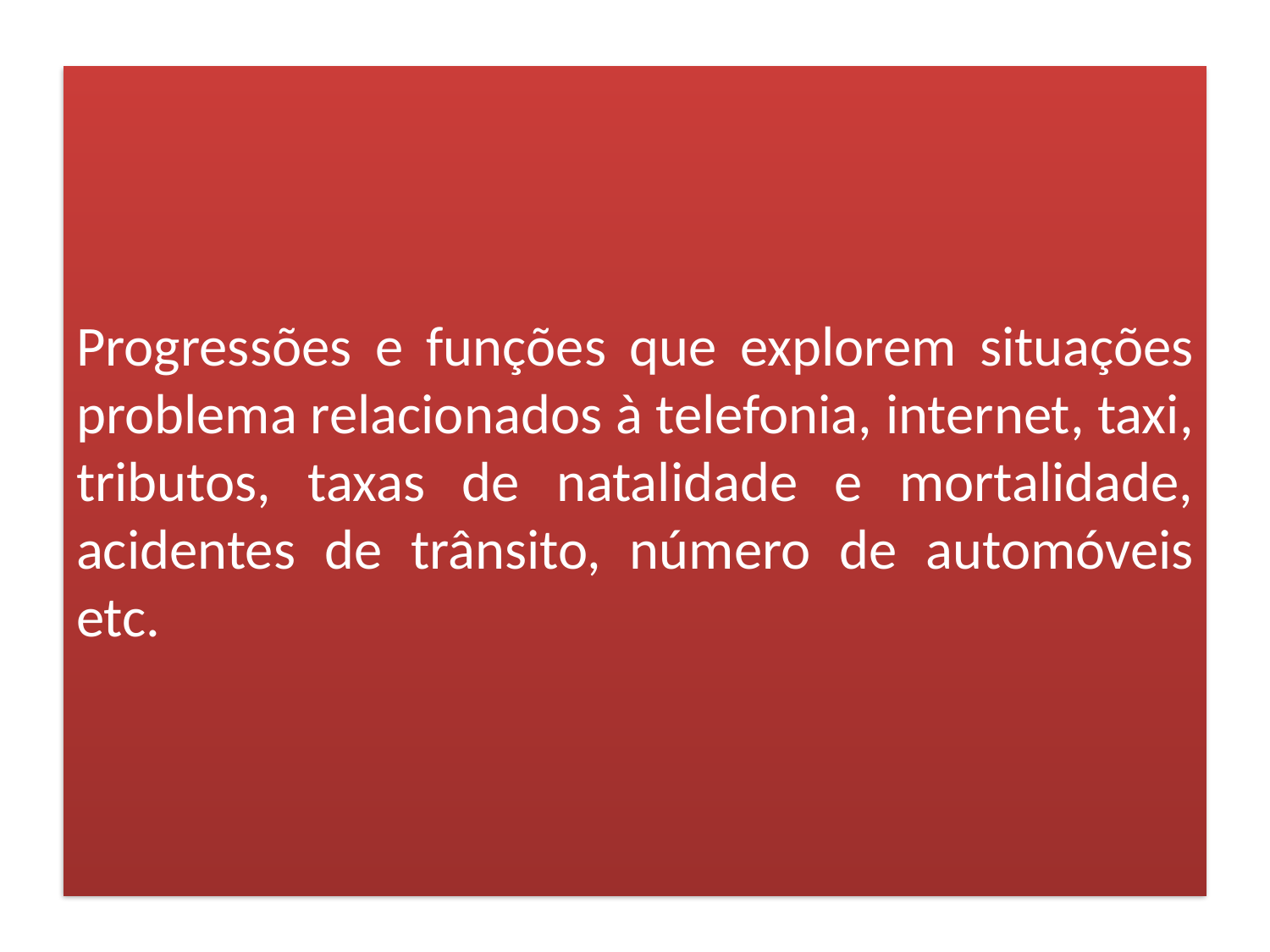

Progressões e funções que explorem situações problema relacionados à telefonia, internet, taxi, tributos, taxas de natalidade e mortalidade, acidentes de trânsito, número de automóveis etc.